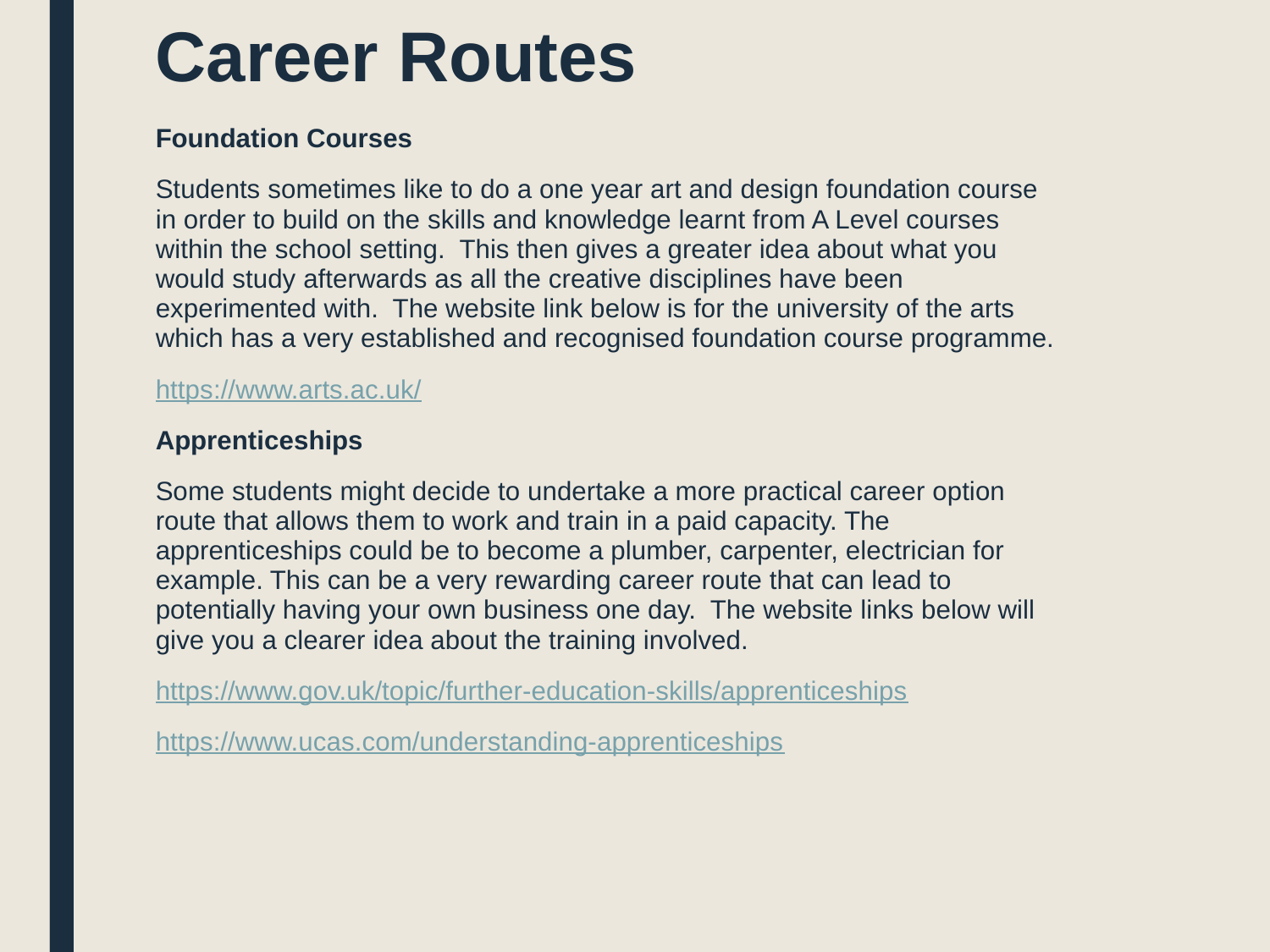

# Career Routes
Foundation Courses
Students sometimes like to do a one year art and design foundation course in order to build on the skills and knowledge learnt from A Level courses within the school setting.  This then gives a greater idea about what you would study afterwards as all the creative disciplines have been experimented with.  The website link below is for the university of the arts which has a very established and recognised foundation course programme.
https://www.arts.ac.uk/
Apprenticeships
Some students might decide to undertake a more practical career option route that allows them to work and train in a paid capacity. The apprenticeships could be to become a plumber, carpenter, electrician for example. This can be a very rewarding career route that can lead to potentially having your own business one day.  The website links below will give you a clearer idea about the training involved.
https://www.gov.uk/topic/further-education-skills/apprenticeships
https://www.ucas.com/understanding-apprenticeships